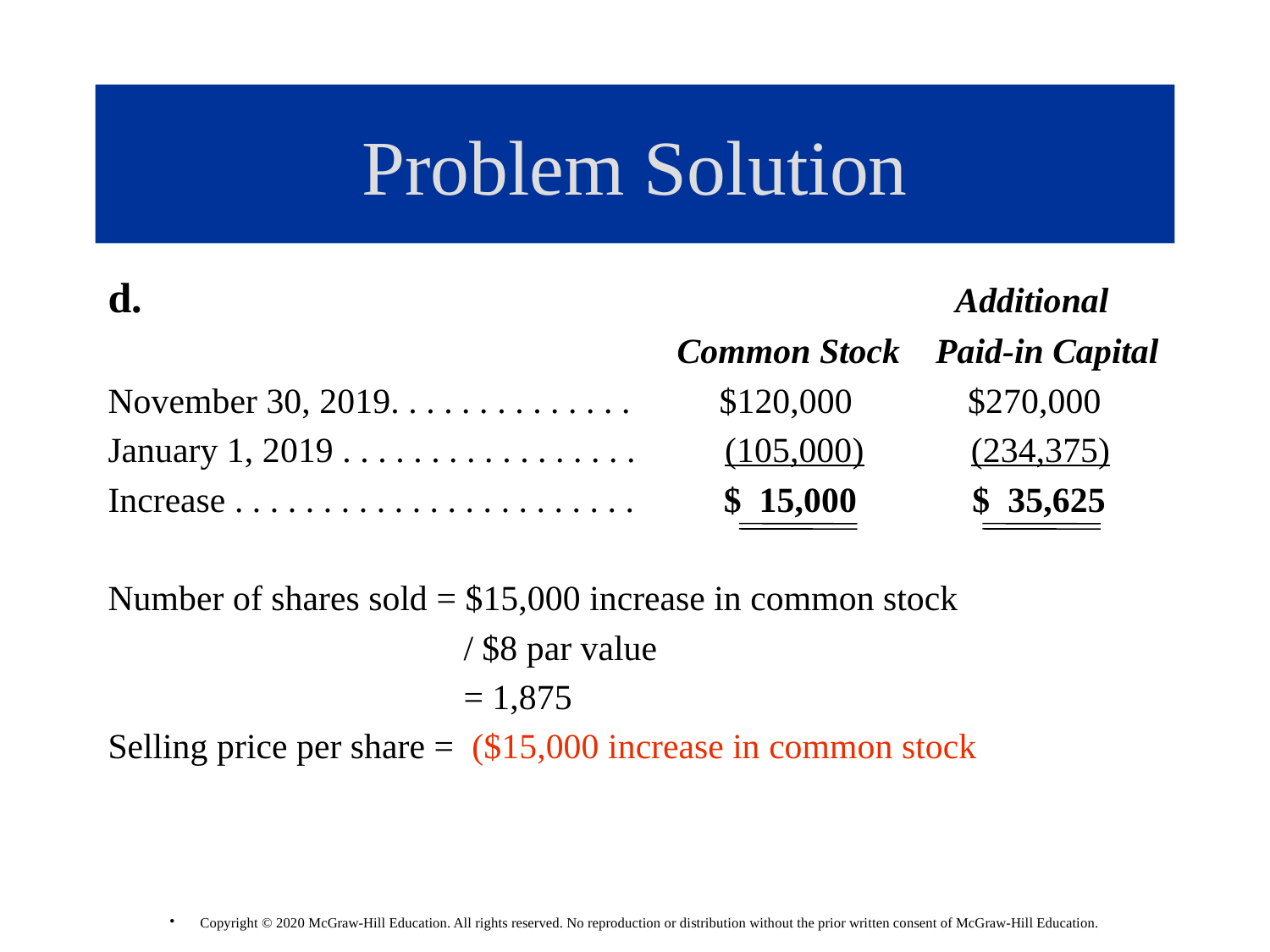

# Problem Solution
d.                                                                                          Additional
                                                                Common Stock    Paid-in Capital
November 30, 2019. . . . . . . . . . . . . .          $120,000             $270,000
January 1, 2019 . . . . . . . . . . . . . . . . .          (105,000)            (234,375)
Increase . . . . . . . . . . . . . . . . . . . . . . .          $  15,000             $  35,625

Number of shares sold = $15,000 increase in common stock
                                        / $8 par value
                                        = 1,875
Selling price per share =  ($15,000 increase in common stock